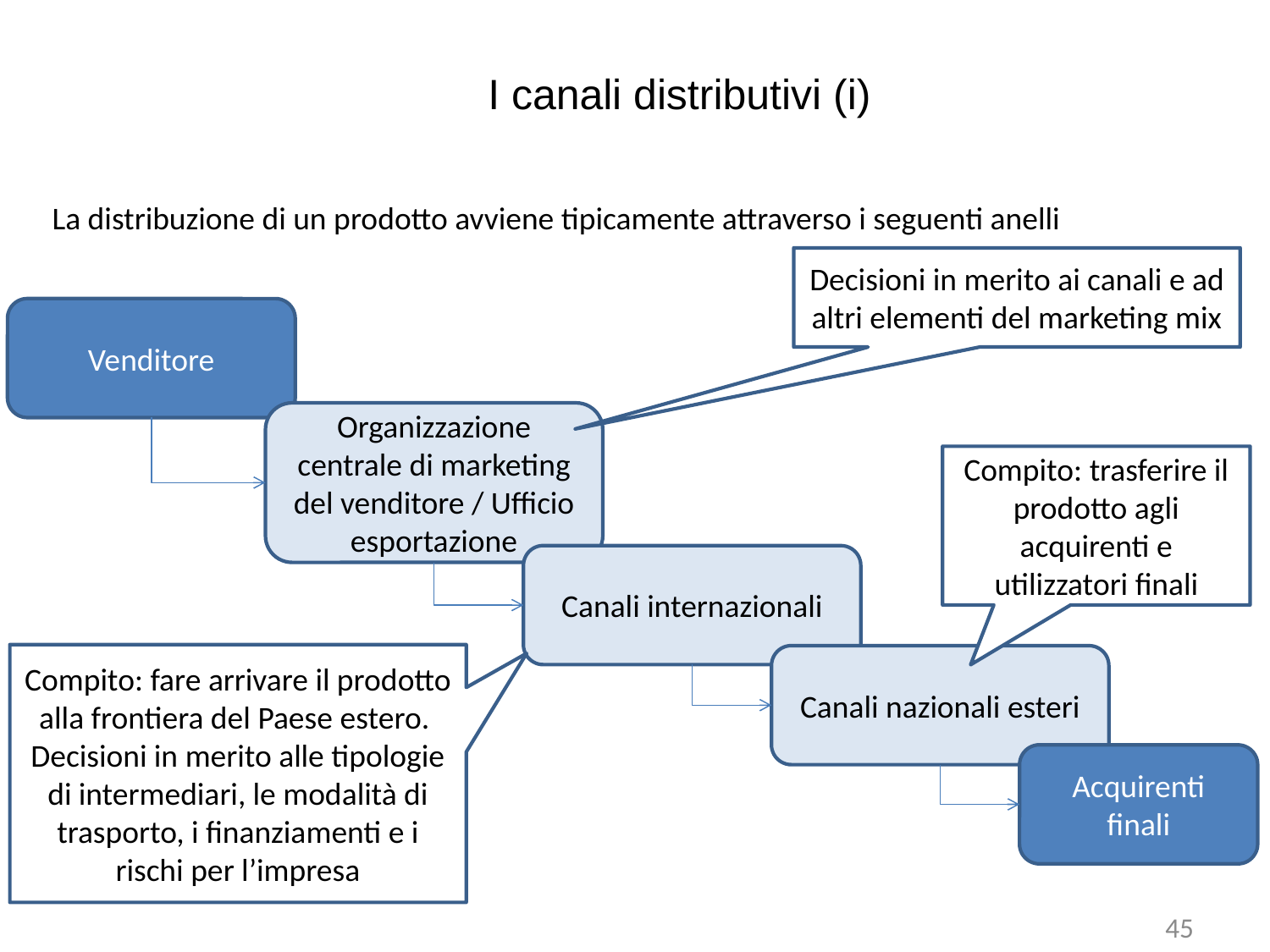

I canali distributivi (i)
La distribuzione di un prodotto avviene tipicamente attraverso i seguenti anelli
Decisioni in merito ai canali e ad altri elementi del marketing mix
Venditore
Organizzazione centrale di marketing del venditore / Ufficio esportazione
Compito: trasferire il prodotto agli acquirenti e utilizzatori finali
Canali internazionali
Compito: fare arrivare il prodotto alla frontiera del Paese estero.
Decisioni in merito alle tipologie di intermediari, le modalità di trasporto, i finanziamenti e i rischi per l’impresa
Canali nazionali esteri
Acquirenti finali
45